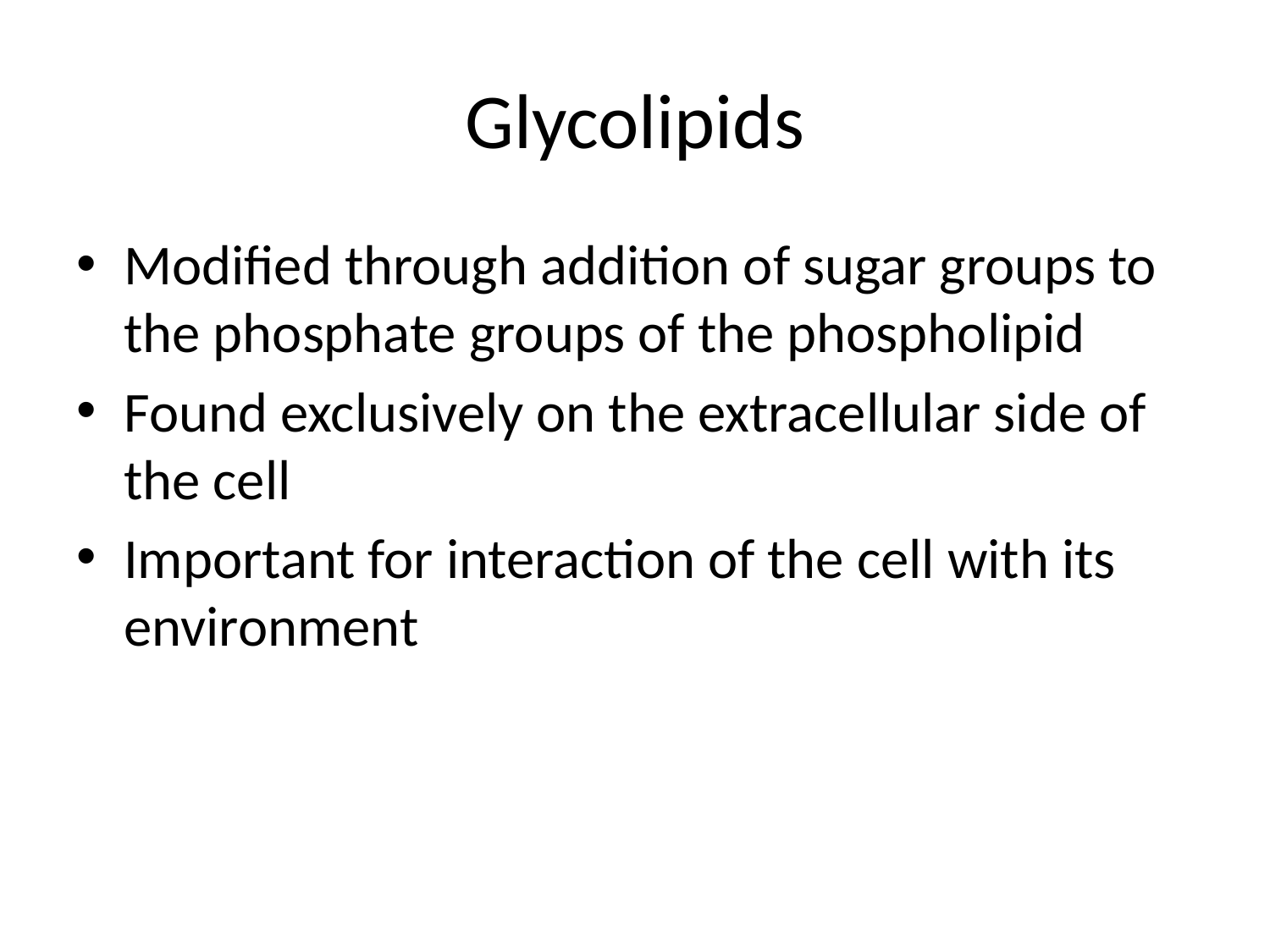

# Glycolipids
Modified through addition of sugar groups to the phosphate groups of the phospholipid
Found exclusively on the extracellular side of the cell
Important for interaction of the cell with its environment